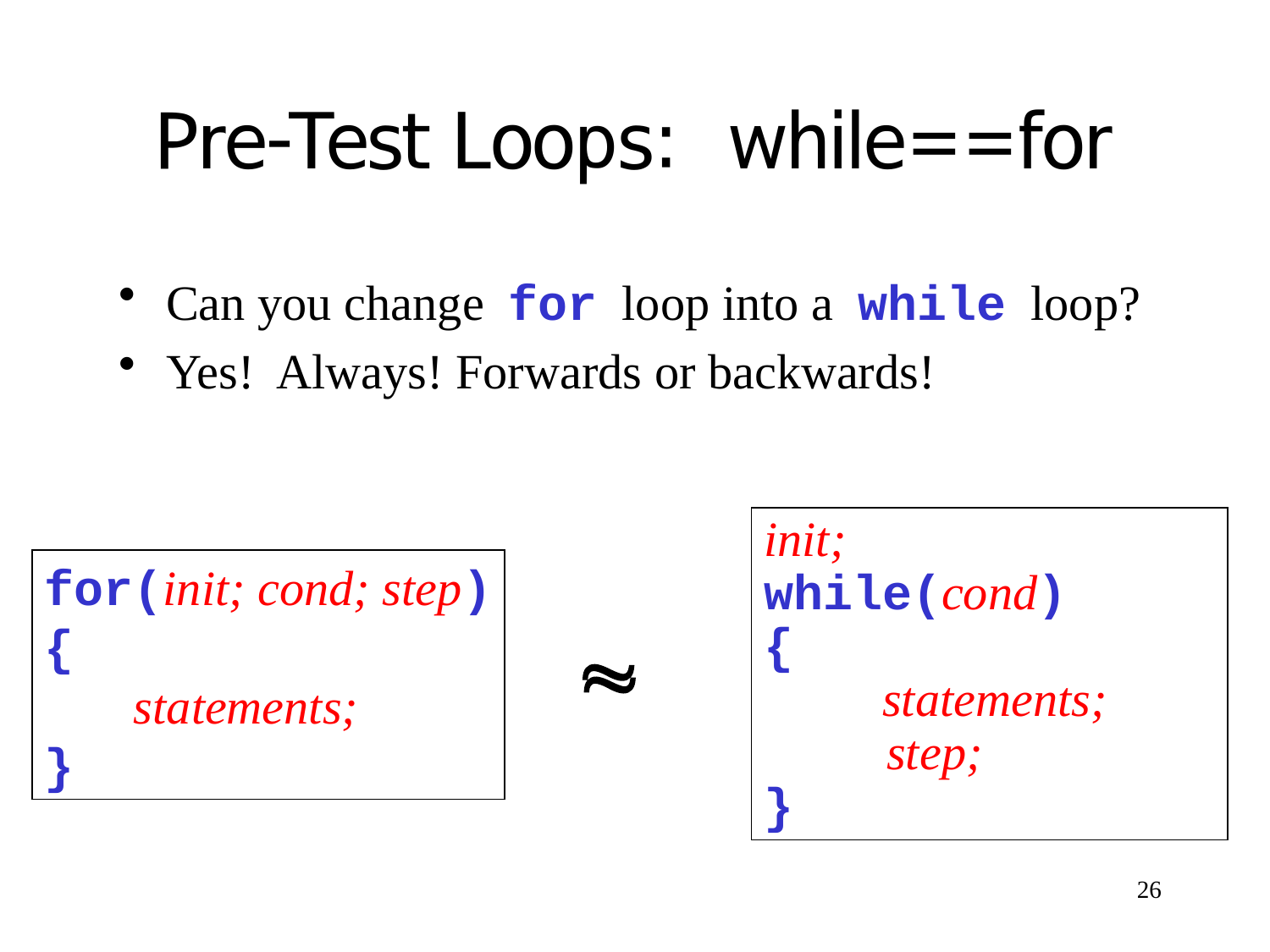

# Pre-Test Loops:  while==for
Can you change  for  loop into a  while  loop?
Yes!  Always! Forwards or backwards!
init;
while(cond)
{
    statements;
          step;
}
for(init; cond; step)
{
   statements;
}
≈
26